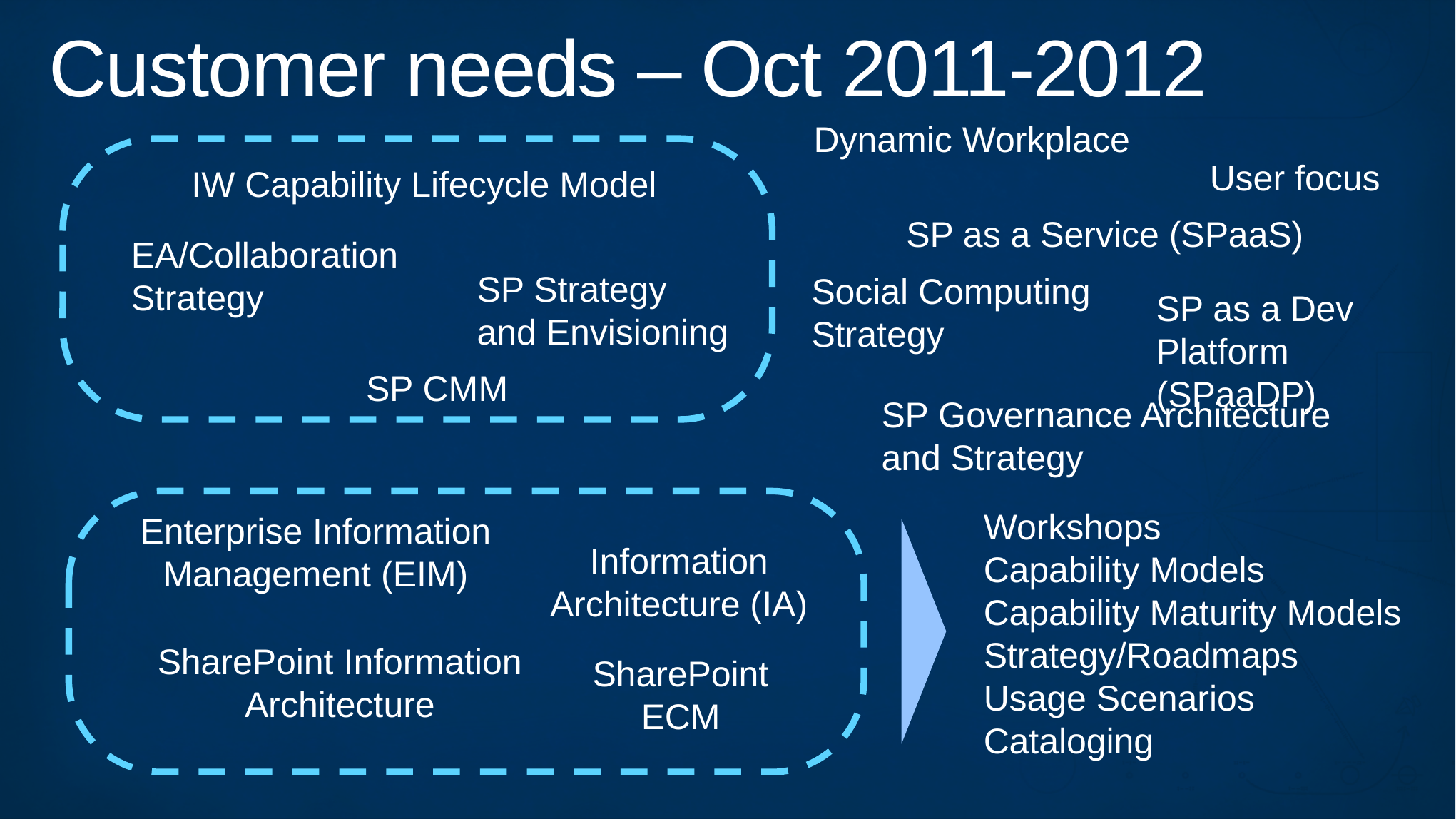

# Customer needs – Oct 2011-2012
Dynamic Workplace

User focus
IW Capability Lifecycle Model
SP as a Service (SPaaS)
EA/Collaboration Strategy
SP Strategy and Envisioning
Social Computing Strategy
SP as a Dev Platform (SPaaDP)
SP CMM
SP Governance Architecture and Strategy

Workshops
Capability Models
Capability Maturity Models
Strategy/Roadmaps
Usage Scenarios
Cataloging
Enterprise Information Management (EIM)
Information Architecture (IA)

SharePoint Information Architecture
SharePoint ECM